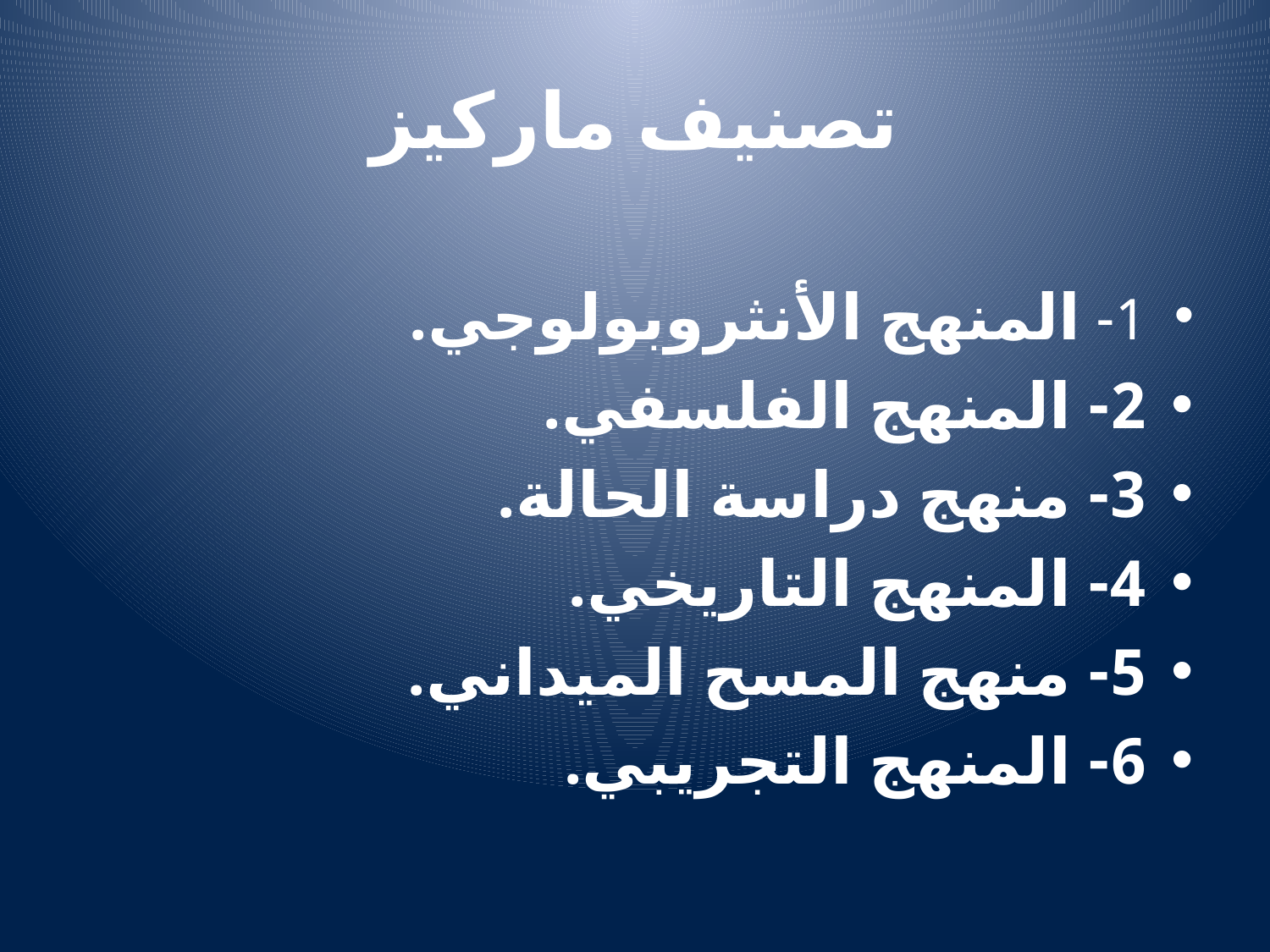

# تصنيف ماركيز
1- المنهج الأنثروبولوجي.
2- المنهج الفلسفي.
3- منهج دراسة الحالة.
4- المنهج التاريخي.
5- منهج المسح الميداني.
6- المنهج التجريبي.